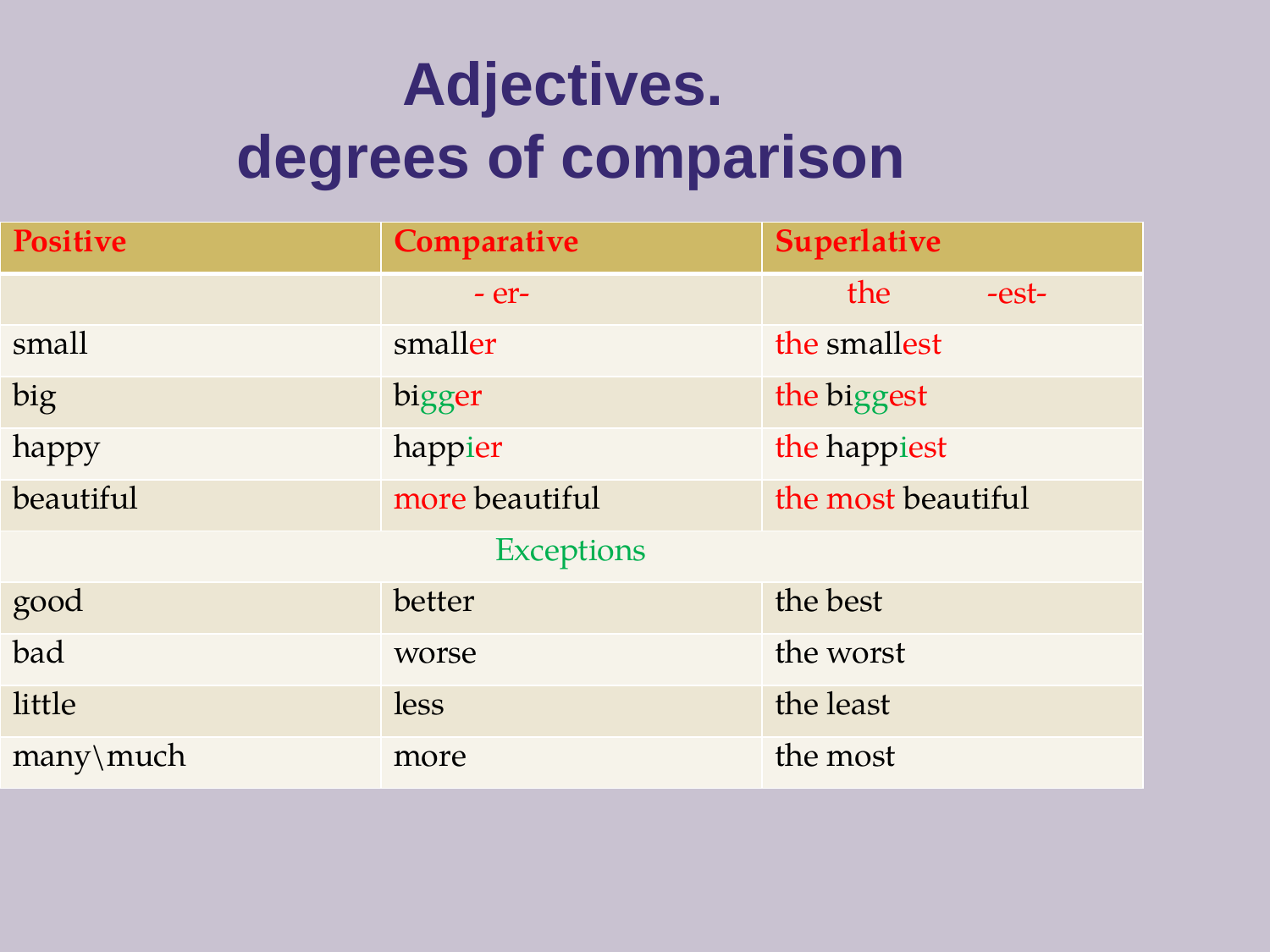

Adjectives.
degrees of comparison
| Positive | Comparative | Superlative |
| --- | --- | --- |
|  | - er- | the -est- |
| small | smaller | the smallest |
| big | bigger | the biggest |
| happy | happier | the happiest |
| beautiful | more beautiful | the most beautiful |
| Exceptions |  |  |
| good | better | the best |
| bad | worse | the worst |
| little | less | the least |
| many\much | more | the most |